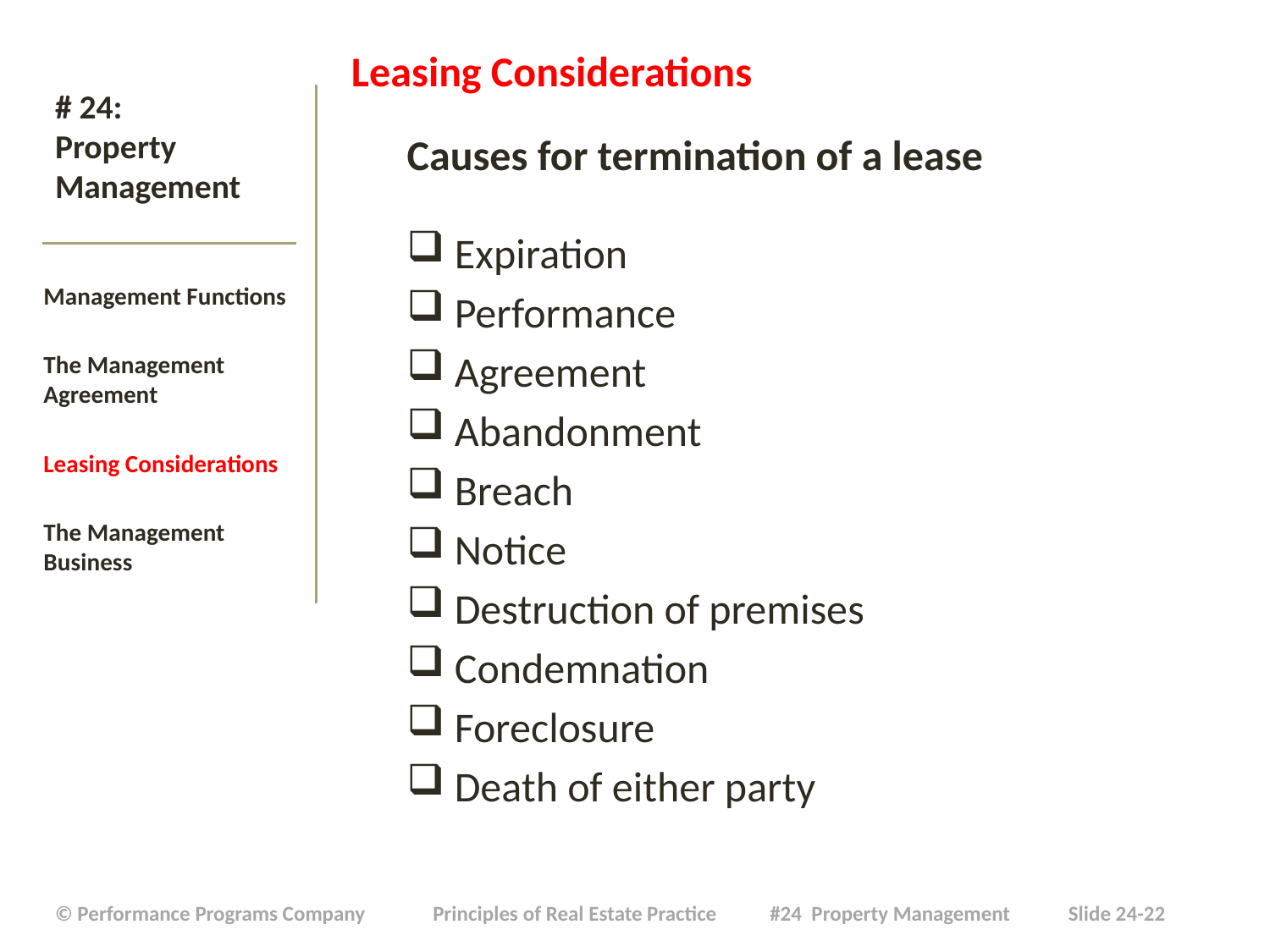

Leasing Considerations

Causes for termination of a lease

Expiration
Performance
Agreement
Abandonment
Breach
Notice
Destruction of premises
Condemnation
Foreclosure
Death of either party
# # 24: Property Management

Management Functions

The Management Agreement

Leasing Considerations

The Management Business

| © Performance Programs Company Principles of Real Estate Practice #24 Property Management Slide 24-22 |
| --- |